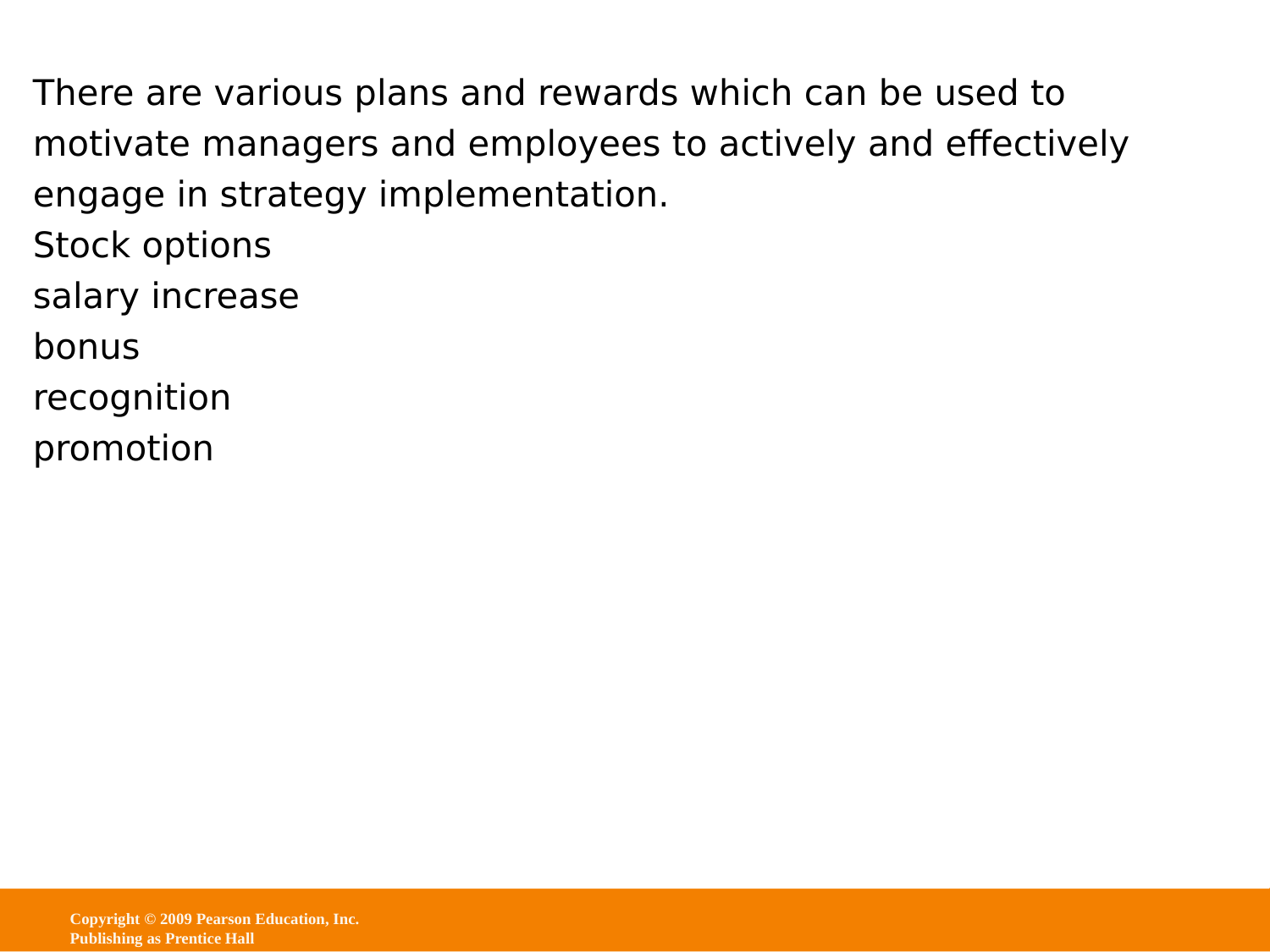

There are various plans and rewards which can be used to motivate managers and employees to actively and effectively engage in strategy implementation.
Stock options
salary increase
bonus
recognition
promotion